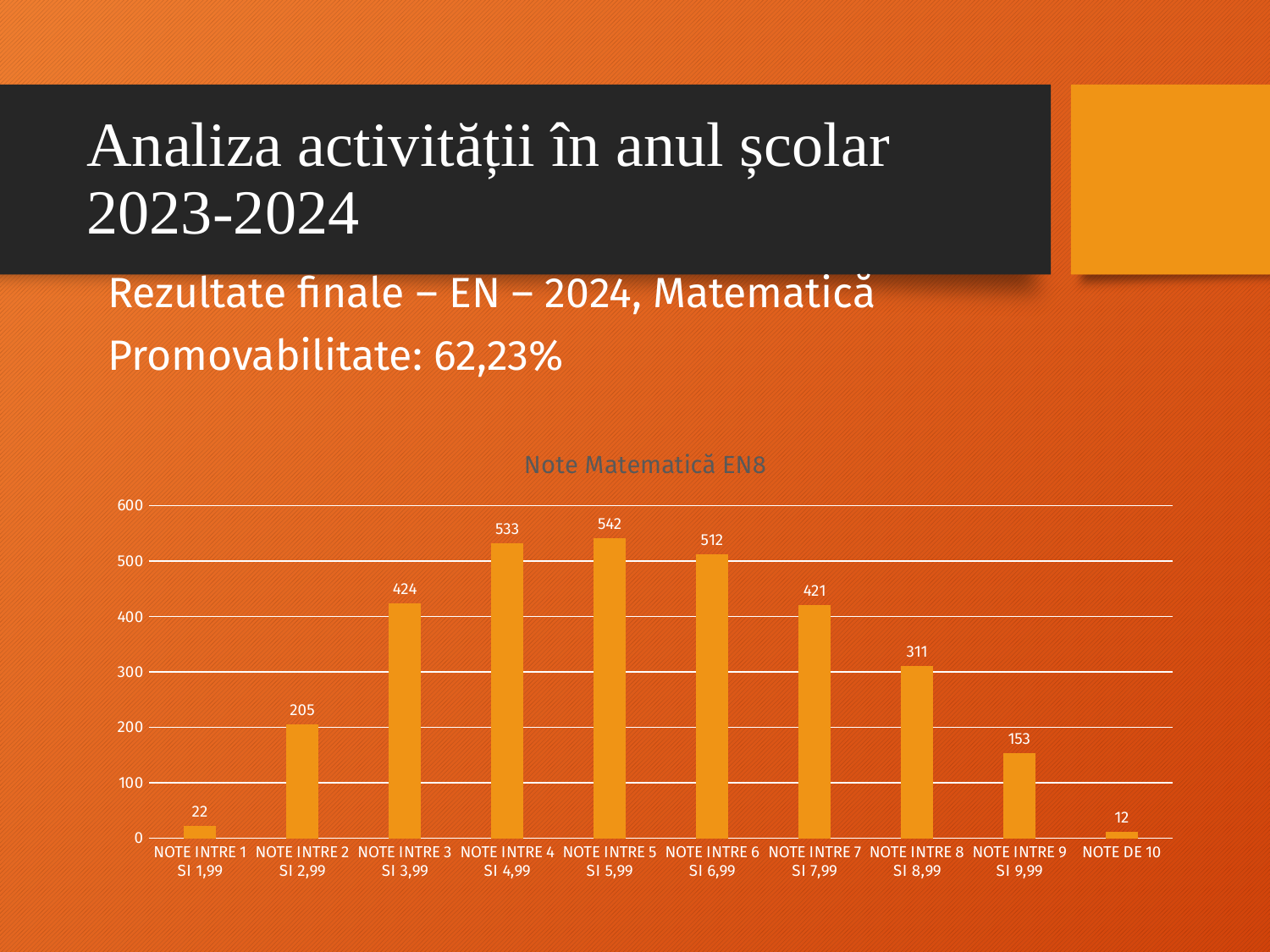

# Analiza activității în anul școlar 2023-2024
Rezultate finale – EN – 2024, Matematică
Promovabilitate: 62,23%

### Chart: Note Matematică EN8

| Category |  |
|---|---|
| NOTE INTRE 1 SI 1,99 | 22.0 |
| NOTE INTRE 2 SI 2,99 | 205.0 |
| NOTE INTRE 3 SI 3,99 | 424.0 |
| NOTE INTRE 4 SI 4,99 | 533.0 |
| NOTE INTRE 5 SI 5,99 | 542.0 |
| NOTE INTRE 6 SI 6,99 | 512.0 |
| NOTE INTRE 7 SI 7,99 | 421.0 |
| NOTE INTRE 8 SI 8,99 | 311.0 |
| NOTE INTRE 9 SI 9,99 | 153.0 |
| NOTE DE 10 | 12.0 |